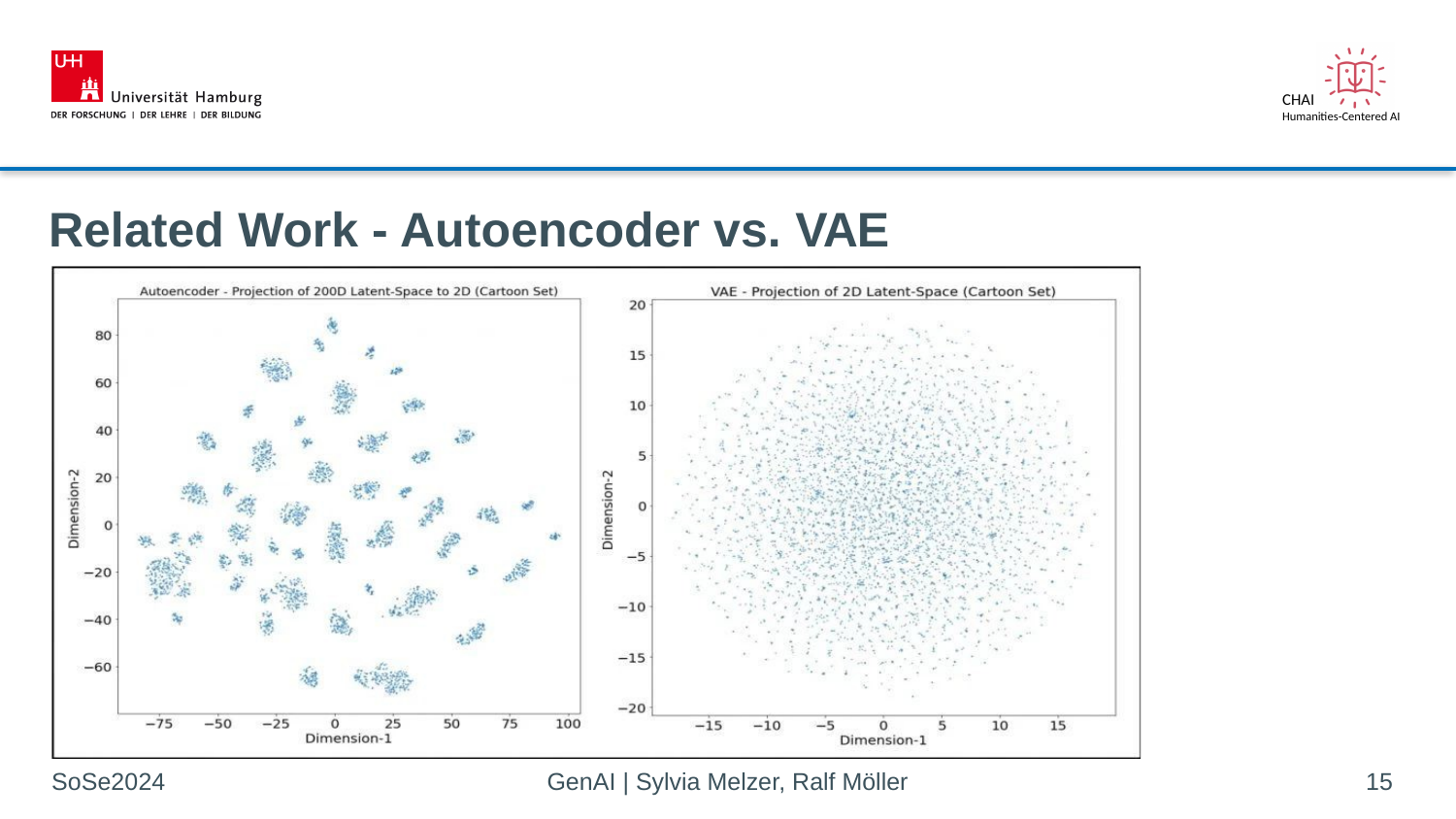

# Related Work - Autoencoder vs. VAE

SoSe2024
GenAI | Sylvia Melzer, Ralf Möller
15